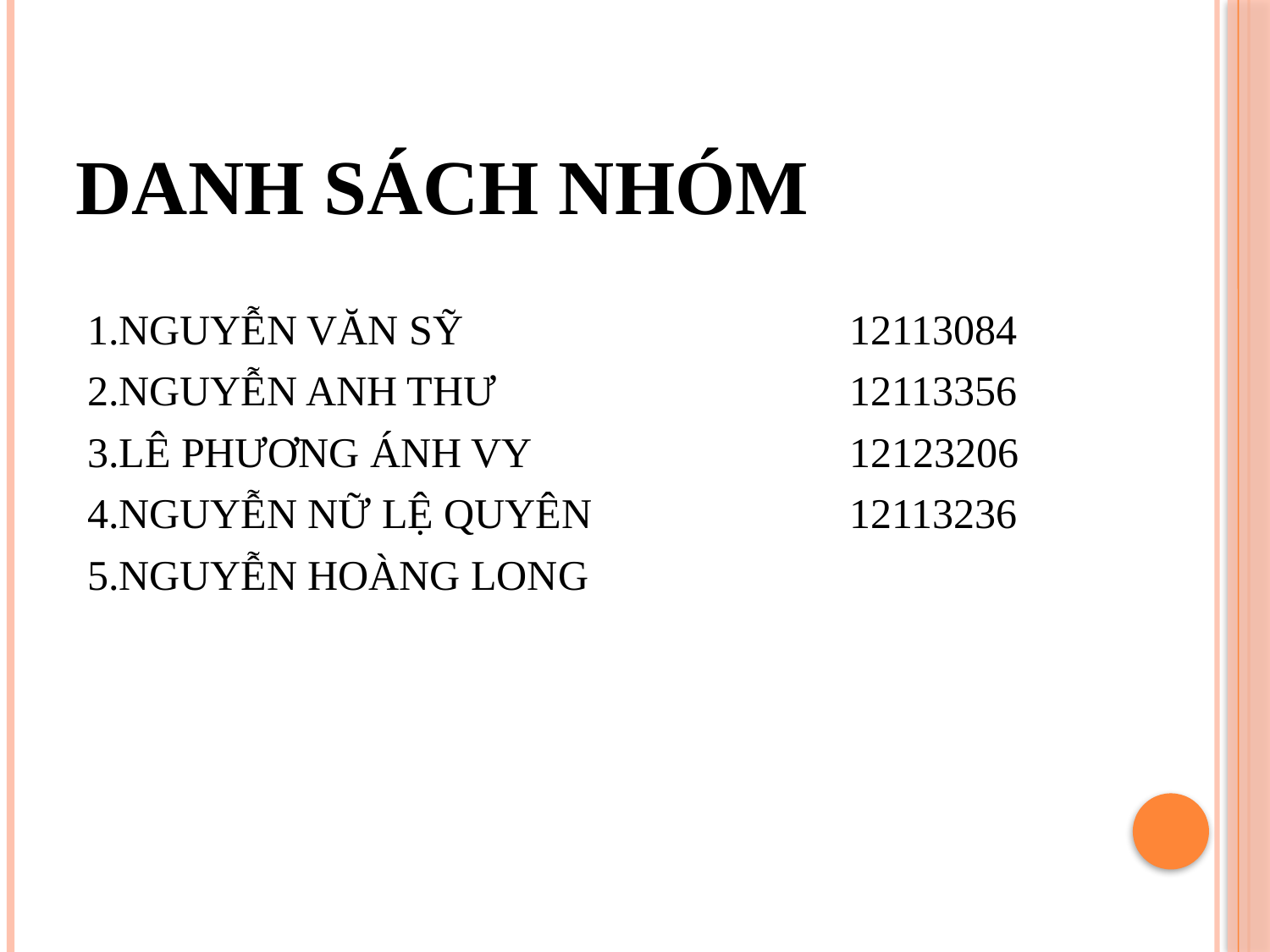

# DANH SÁCH NHÓM
1.NGUYỄN VĂN SỸ				12113084
2.NGUYỄN ANH THƯ			12113356
3.LÊ PHƯƠNG ÁNH VY			12123206
4.NGUYỄN NỮ LỆ QUYÊN			12113236
5.NGUYỄN HOÀNG LONG